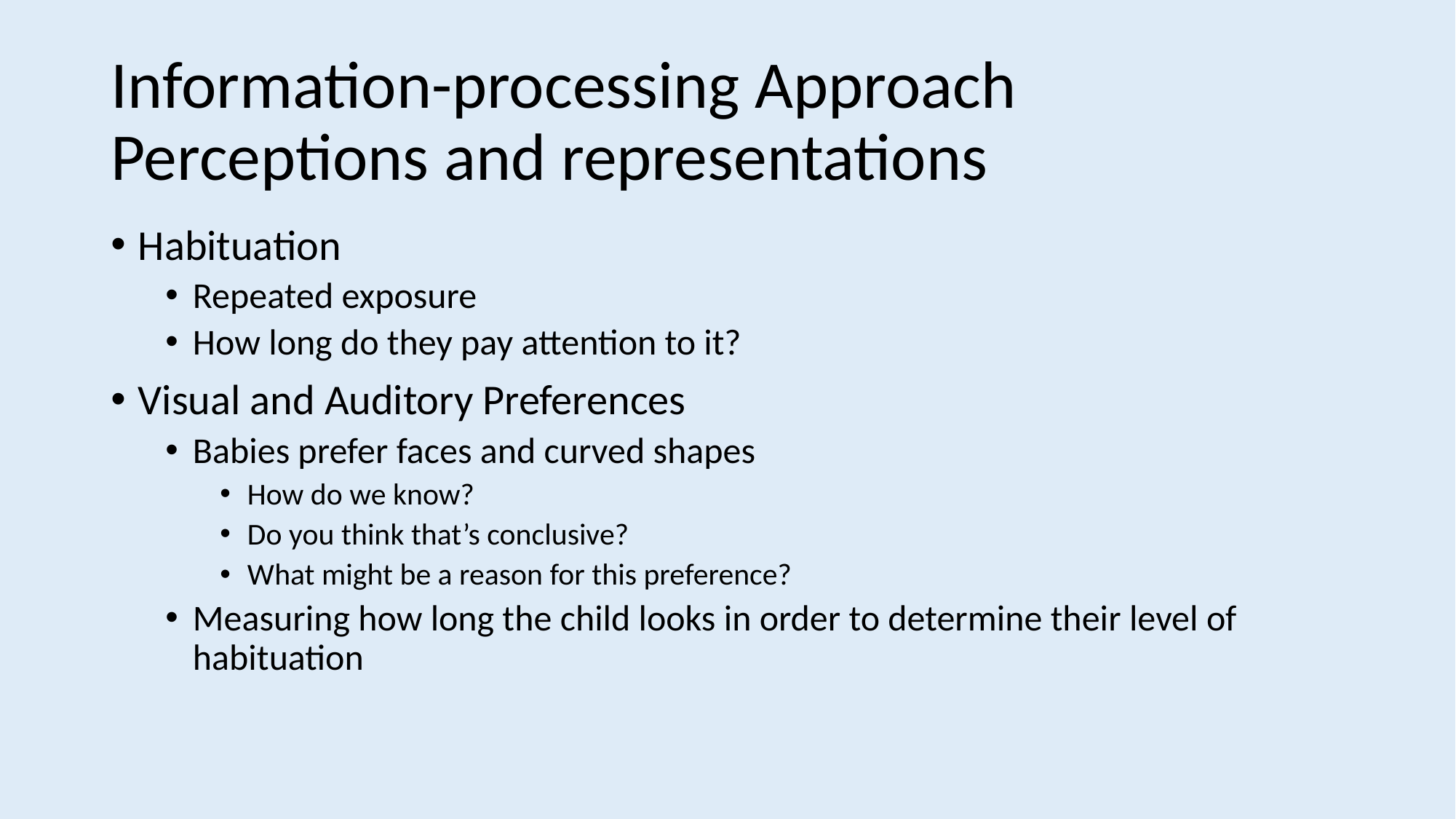

# Information-processing Approach Perceptions and representations
Habituation
Repeated exposure
How long do they pay attention to it?
Visual and Auditory Preferences
Babies prefer faces and curved shapes
How do we know?
Do you think that’s conclusive?
What might be a reason for this preference?
Measuring how long the child looks in order to determine their level of habituation